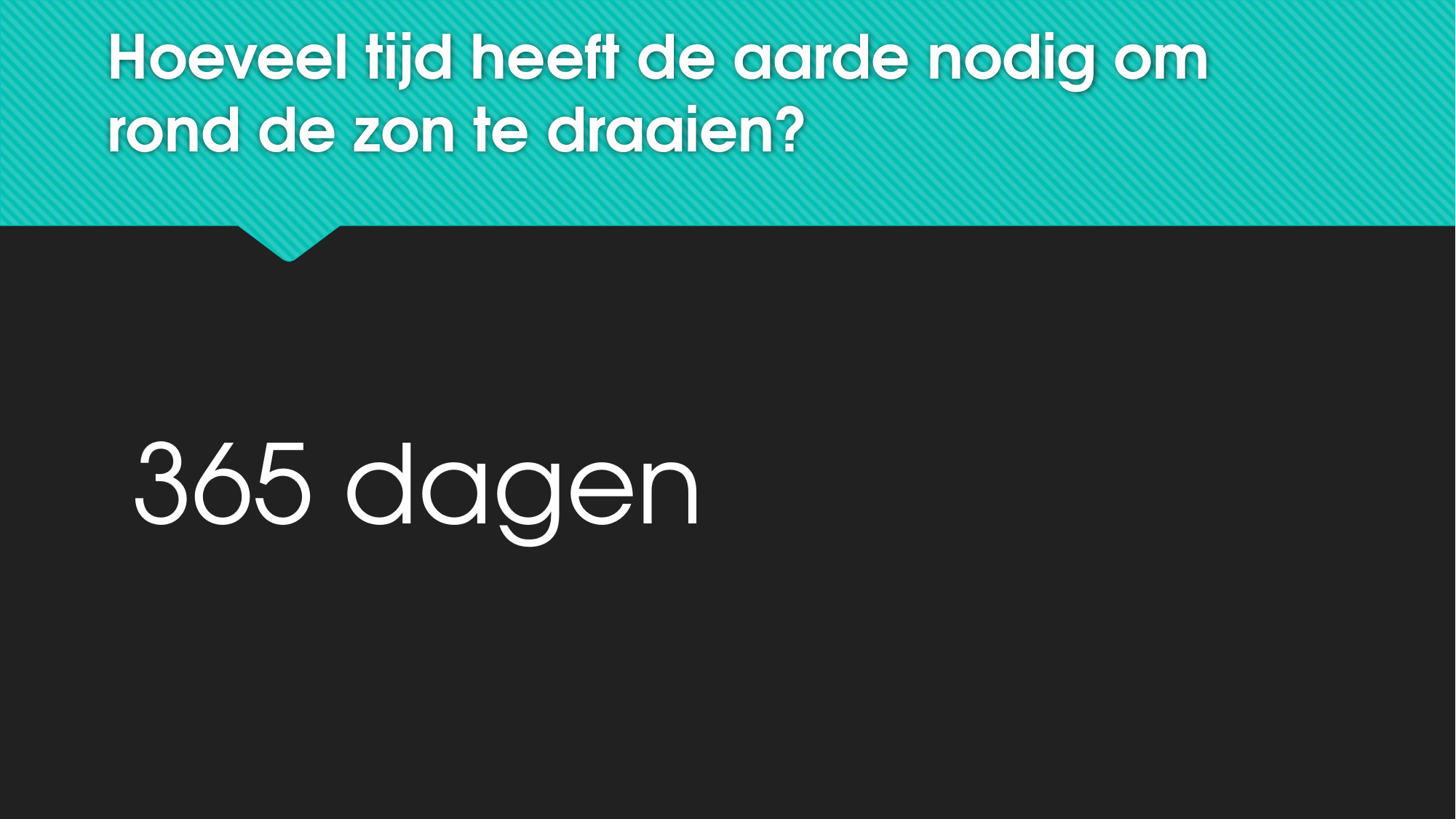

# Hoeveel tijd heeft de aarde nodig om rond de zon te draaien?

365 dagen